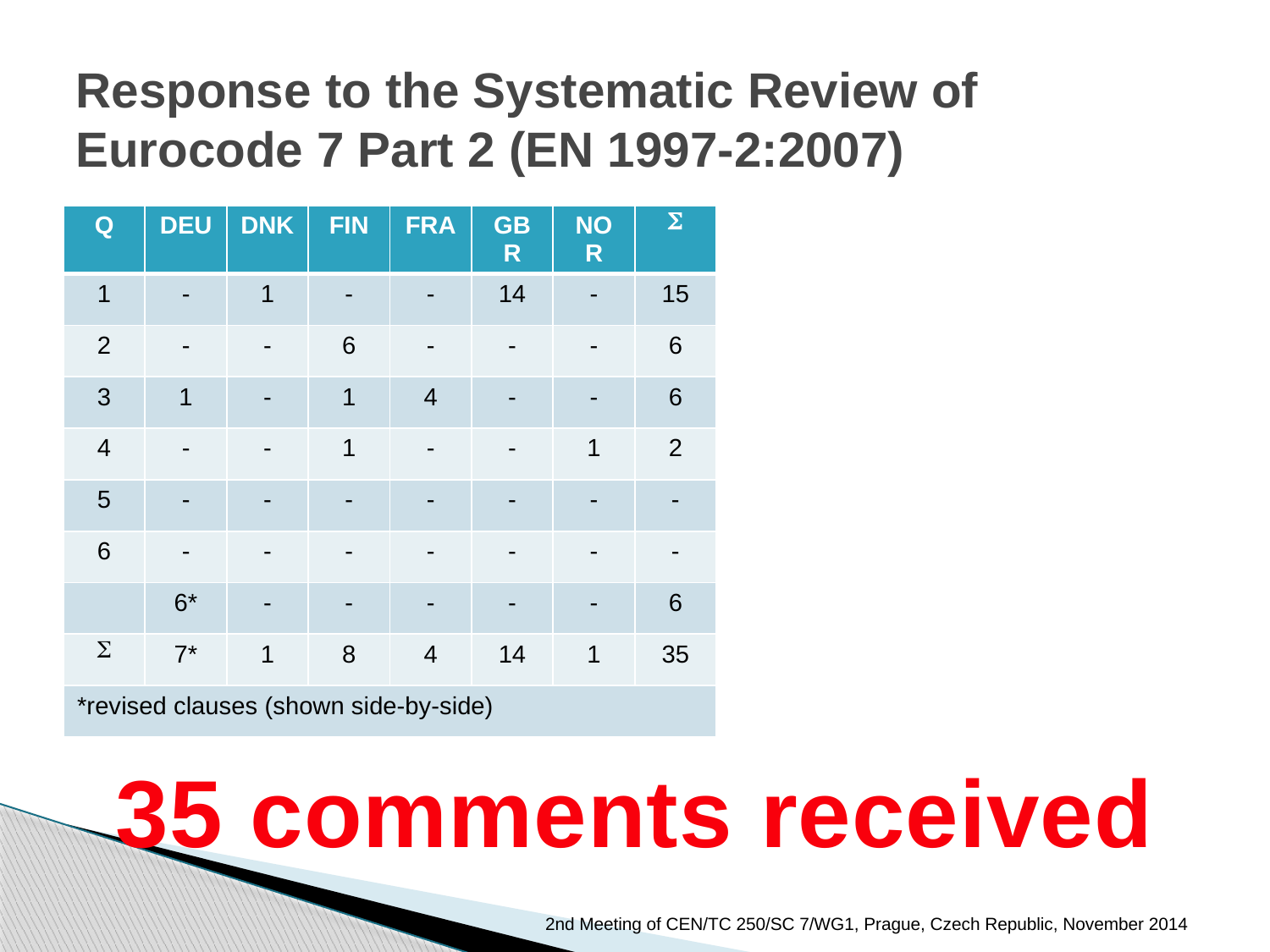

# Response to the Systematic Review of Eurocode 7 Part 2 (EN 1997-2:2007)
| Q | DEU | DNK | FIN | FRA | GBR | NOR | Σ |
| --- | --- | --- | --- | --- | --- | --- | --- |
| 1 | - | 1 | - | - | 14 | - | 15 |
| 2 | - | - | 6 | - | - | - | 6 |
| 3 | 1 | - | 1 | 4 | - | - | 6 |
| 4 | - | - | 1 | - | - | 1 | 2 |
| 5 | - | - | - | - | - | - | - |
| 6 | - | - | - | - | - | - | - |
|  | 6\* | - | - | - | - | - | 6 |
| Σ | 7\* | 1 | 8 | 4 | 14 | 1 | 35 |
| \*revised clauses (shown side-by-side) |  |  |  |  |  |  |  |
35 comments received
2nd Meeting of CEN/TC 250/SC 7/WG1, Prague, Czech Republic, November 2014